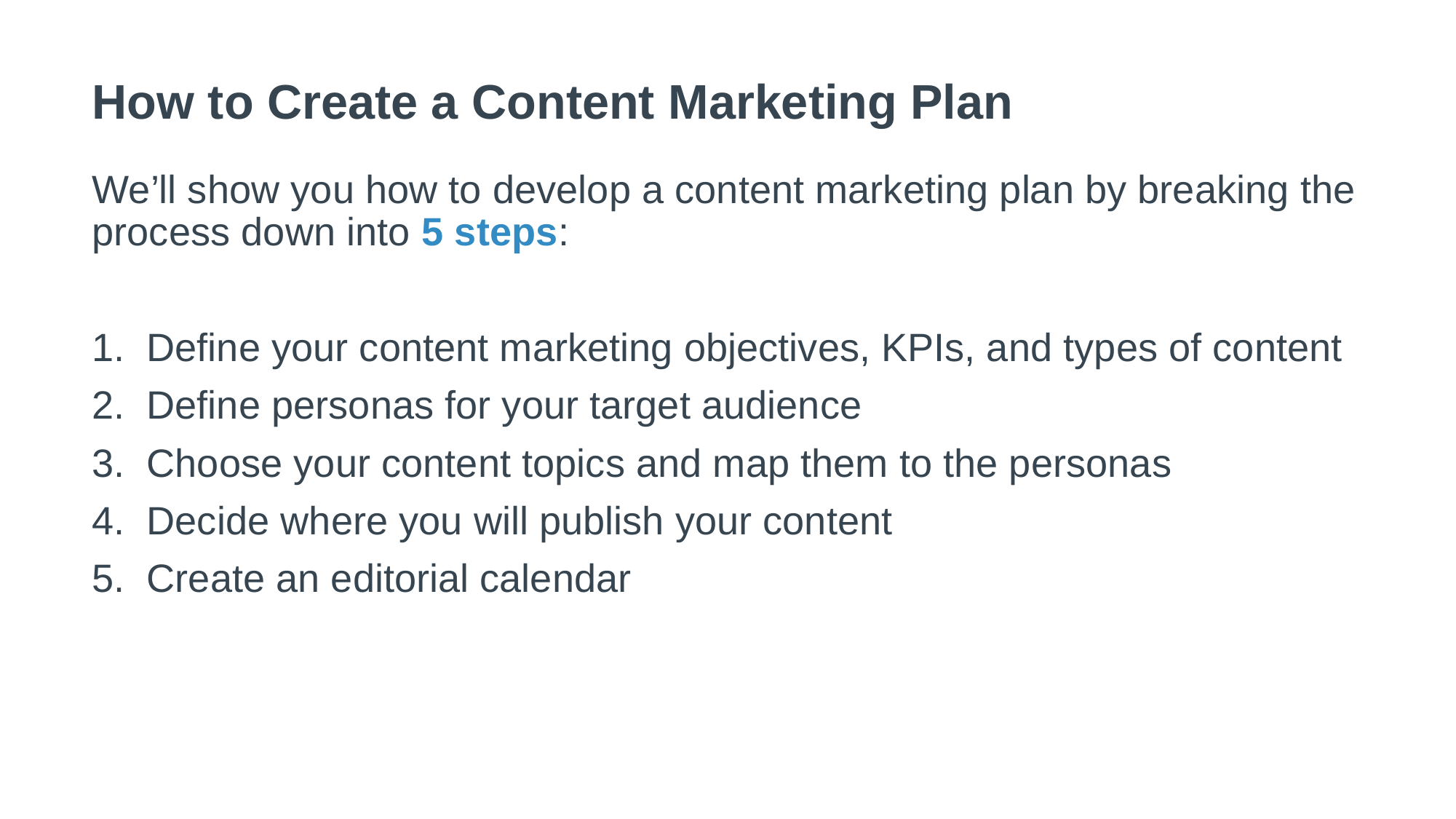

# How to Create a Content Marketing Plan
We’ll show you how to develop a content marketing plan by breaking the process down into 5 steps:

Define your content marketing objectives, KPIs, and types of content
Define personas for your target audience
Choose your content topics and map them to the personas
Decide where you will publish your content
Create an editorial calendar